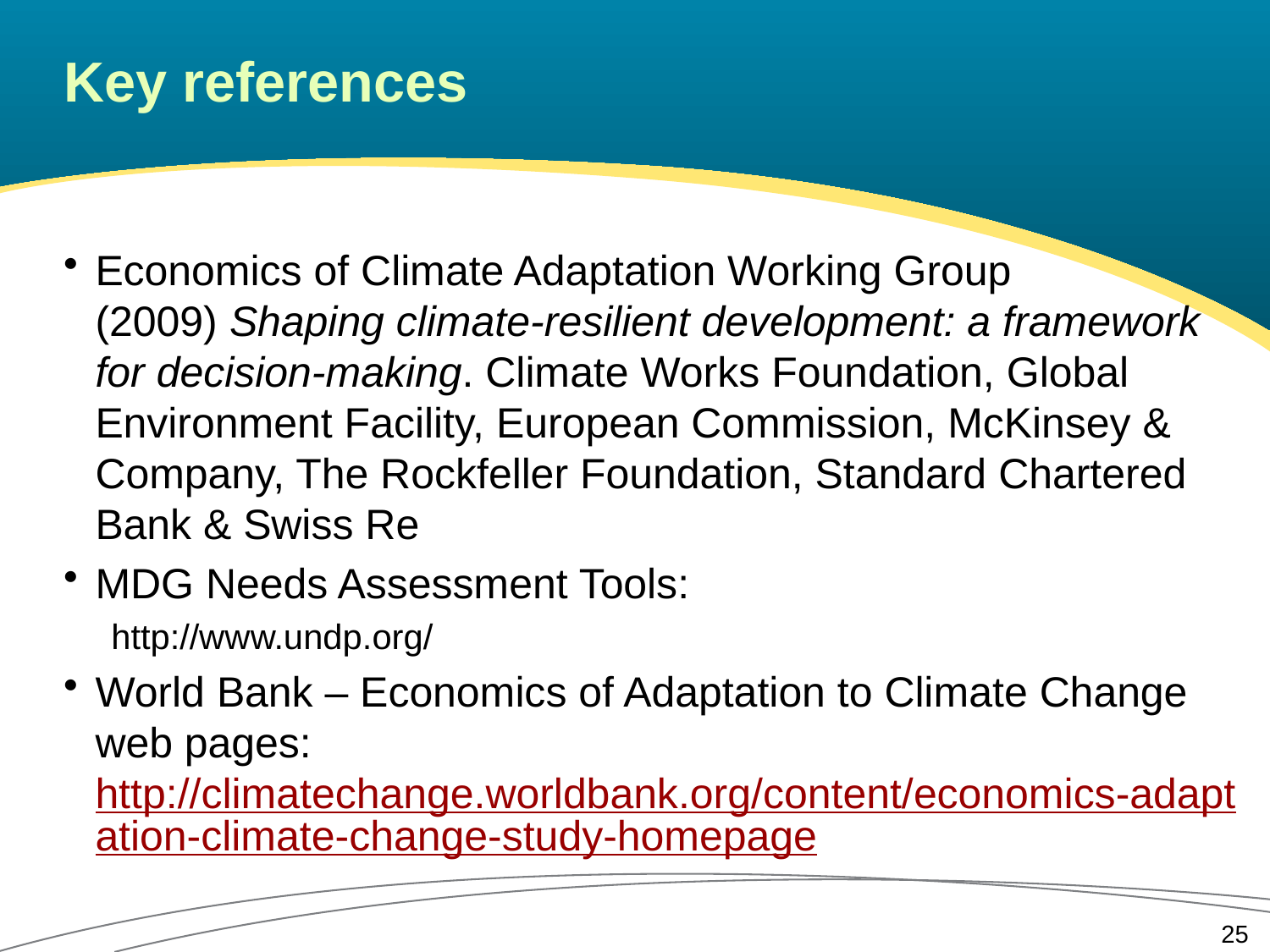

# Key references
Economics of Climate Adaptation Working Group
(2009) Shaping climate-resilient development: a framework for decision-making. Climate Works Foundation, Global Environment Facility, European Commission, McKinsey & Company, The Rockfeller Foundation, Standard Chartered Bank & Swiss Re
MDG Needs Assessment Tools:
http://www.undp.org/
World Bank – Economics of Adaptation to Climate Change web pages: http://climatechange.worldbank.org/content/economics-adaptation-climate-change-study-homepage
25